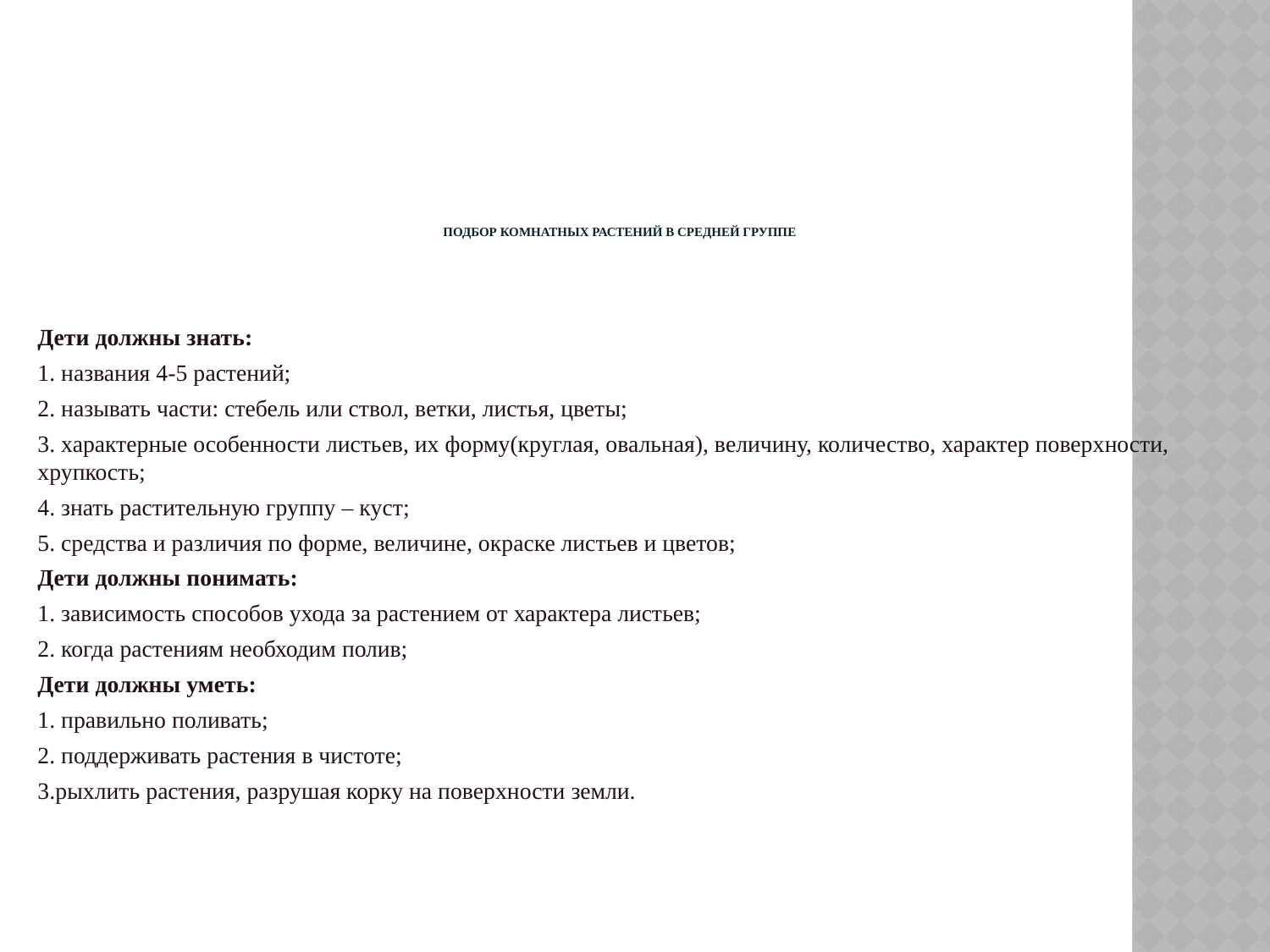

# Подбор комнатных растений в средней группе
Дети должны знать:
1. названия 4-5 растений;
2. называть части: стебель или ствол, ветки, листья, цветы;
3. характерные особенности листьев, их форму(круглая, овальная), величину, количество, характер поверхности, хрупкость;
4. знать растительную группу – куст;
5. средства и различия по форме, величине, окраске листьев и цветов;
Дети должны понимать:
1. зависимость способов ухода за растением от характера листьев;
2. когда растениям необходим полив;
Дети должны уметь:
1. правильно поливать;
2. поддерживать растения в чистоте;
3.рыхлить растения, разрушая корку на поверхности земли.